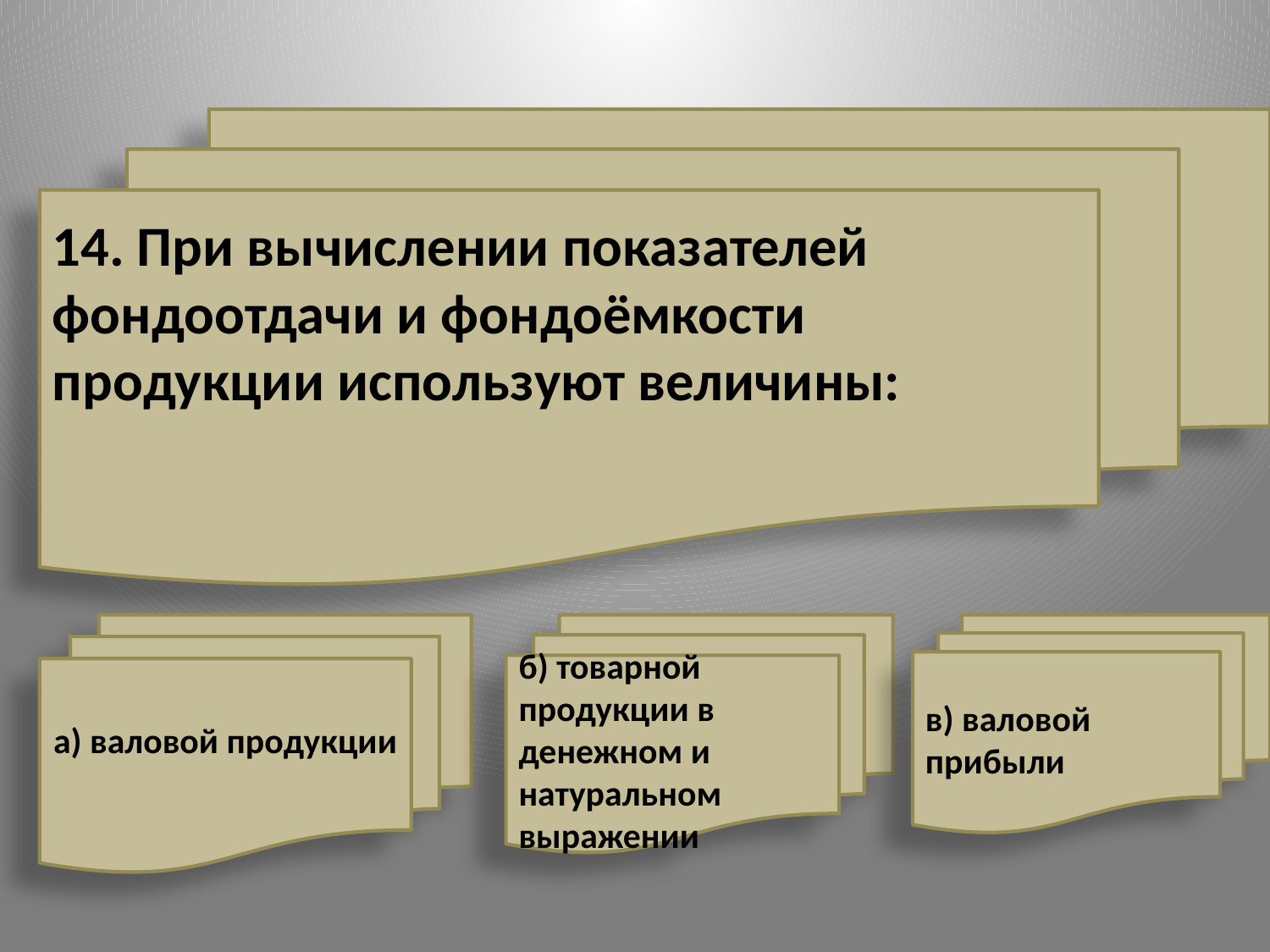

14. При вычислении показателей фондоотдачи и фондоёмкости продукции используют величины:

а) валовой продукции

б) товарной продукции в денежном и натуральном выражении
в) валовой прибыли